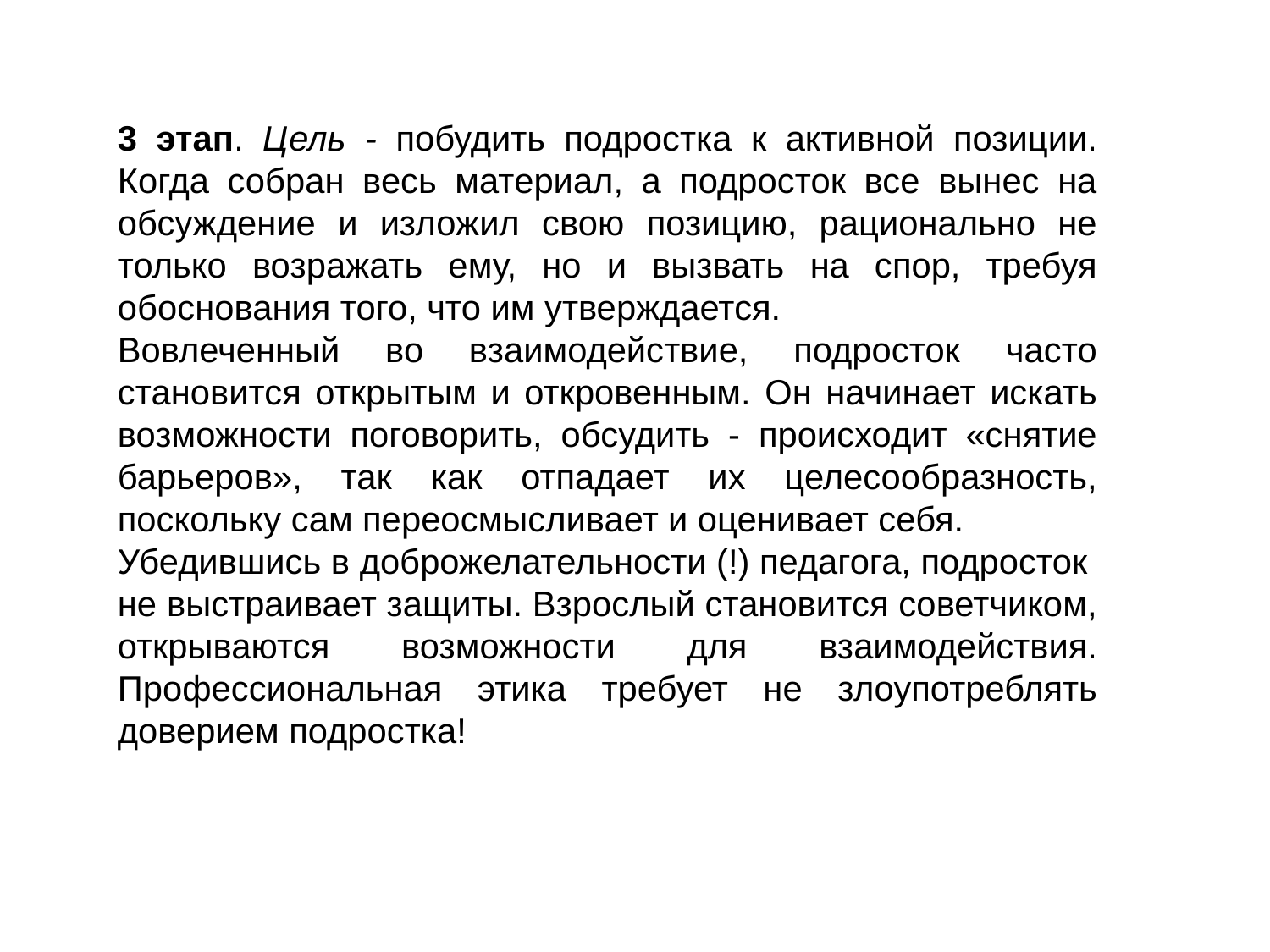

3 этап. Цель - побудить подростка к активной позиции. Когда собран весь материал, а подросток все вынес на обсуждение и изложил свою позицию, рационально не только возражать ему, но и вызвать на спор, требуя обоснования того, что им утверждается.
Вовлеченный во взаимодействие, подросток часто становится открытым и откровенным. Он начинает искать возможности поговорить, обсудить - происходит «снятие барьеров», так как отпадает их целесообразность, поскольку сам переосмысливает и оценивает себя.
Убедившись в доброжелательности (!) педагога, подросток  не выстраивает защиты. Взрослый становится советчиком, открываются возможности для взаимодействия. Профессиональная этика требует не злоупотреблять доверием подростка!